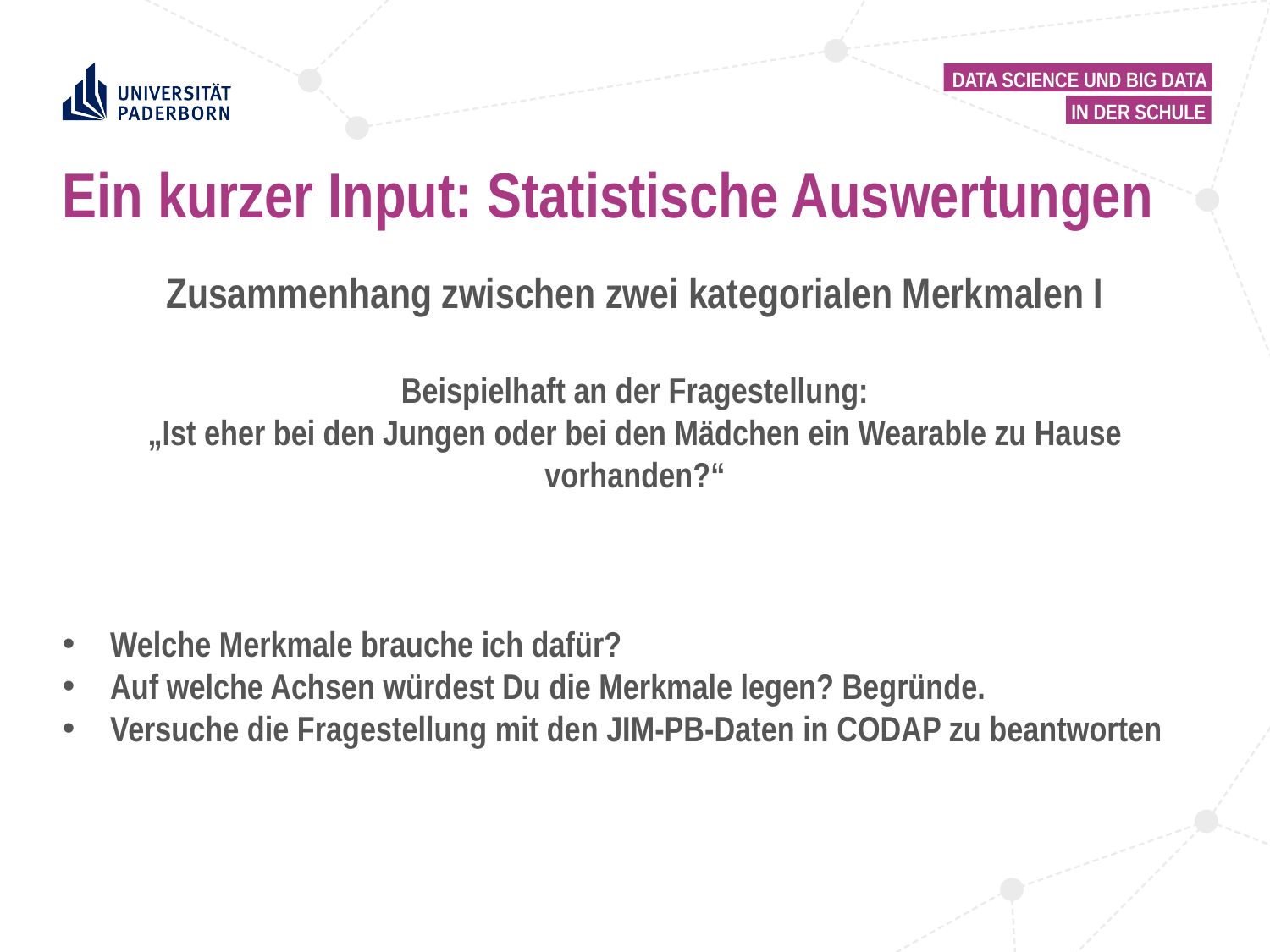

# Ein kurzer Input: Statistische Auswertungen
Zusammenhang zwischen zwei kategorialen Merkmalen I

Beispielhaft an der Fragestellung:
„Ist eher bei den Jungen oder bei den Mädchen ein Wearable zu Hause vorhanden?“

Welche Merkmale brauche ich dafür?
Auf welche Achsen würdest Du die Merkmale legen? Begründe.
Versuche die Fragestellung mit den JIM-PB-Daten in CODAP zu beantworten